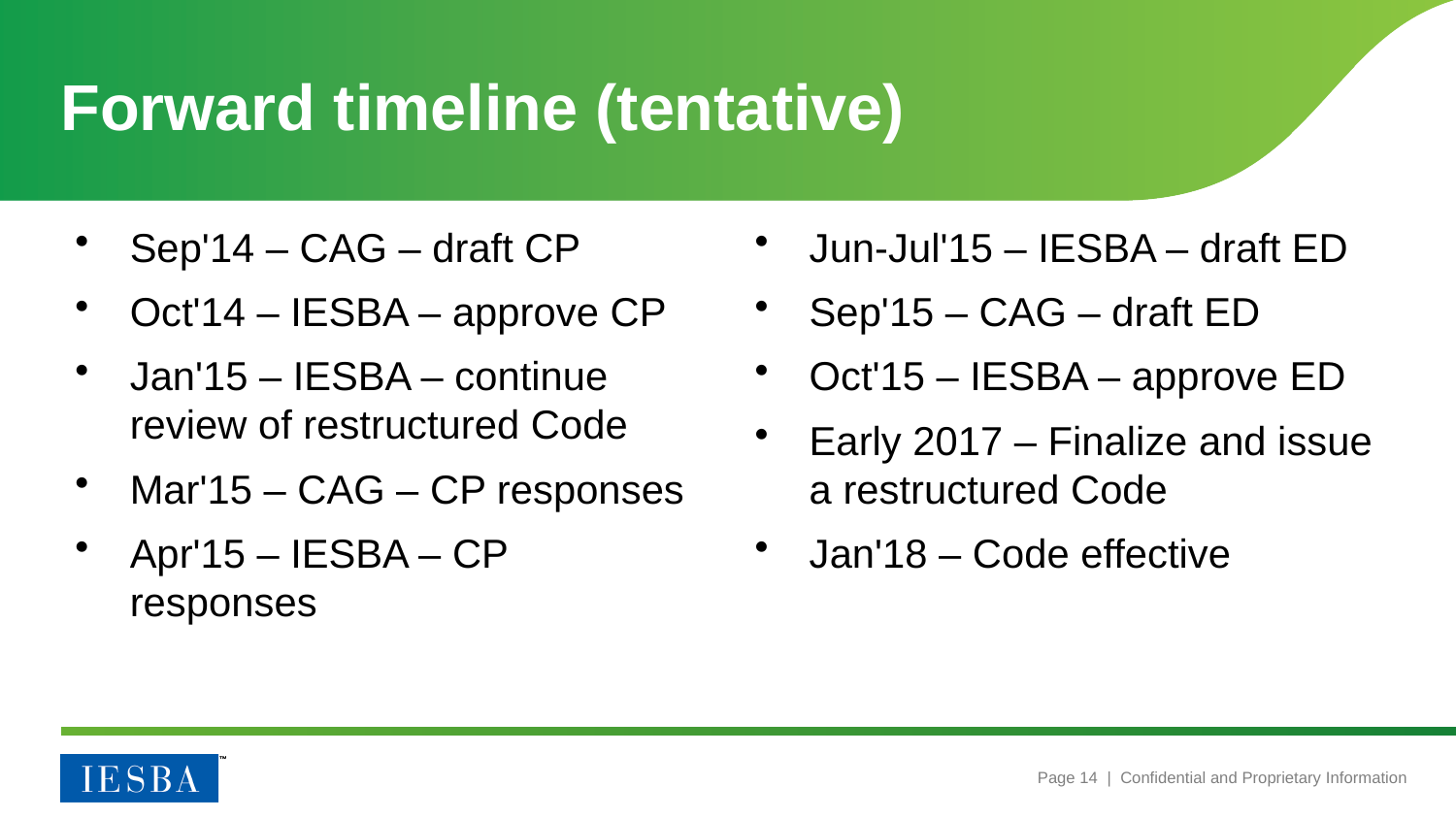

# Forward timeline (tentative)
Sep'14 – CAG – draft CP
Oct'14 – IESBA – approve CP
Jan'15 – IESBA – continue review of restructured Code
Mar'15 – CAG – CP responses
Apr'15 – IESBA – CP responses

Jun-Jul'15 – IESBA – draft ED
Sep'15 – CAG – draft ED
Oct'15 – IESBA – approve ED
Early 2017 – Finalize and issue a restructured Code
Jan'18 – Code effective